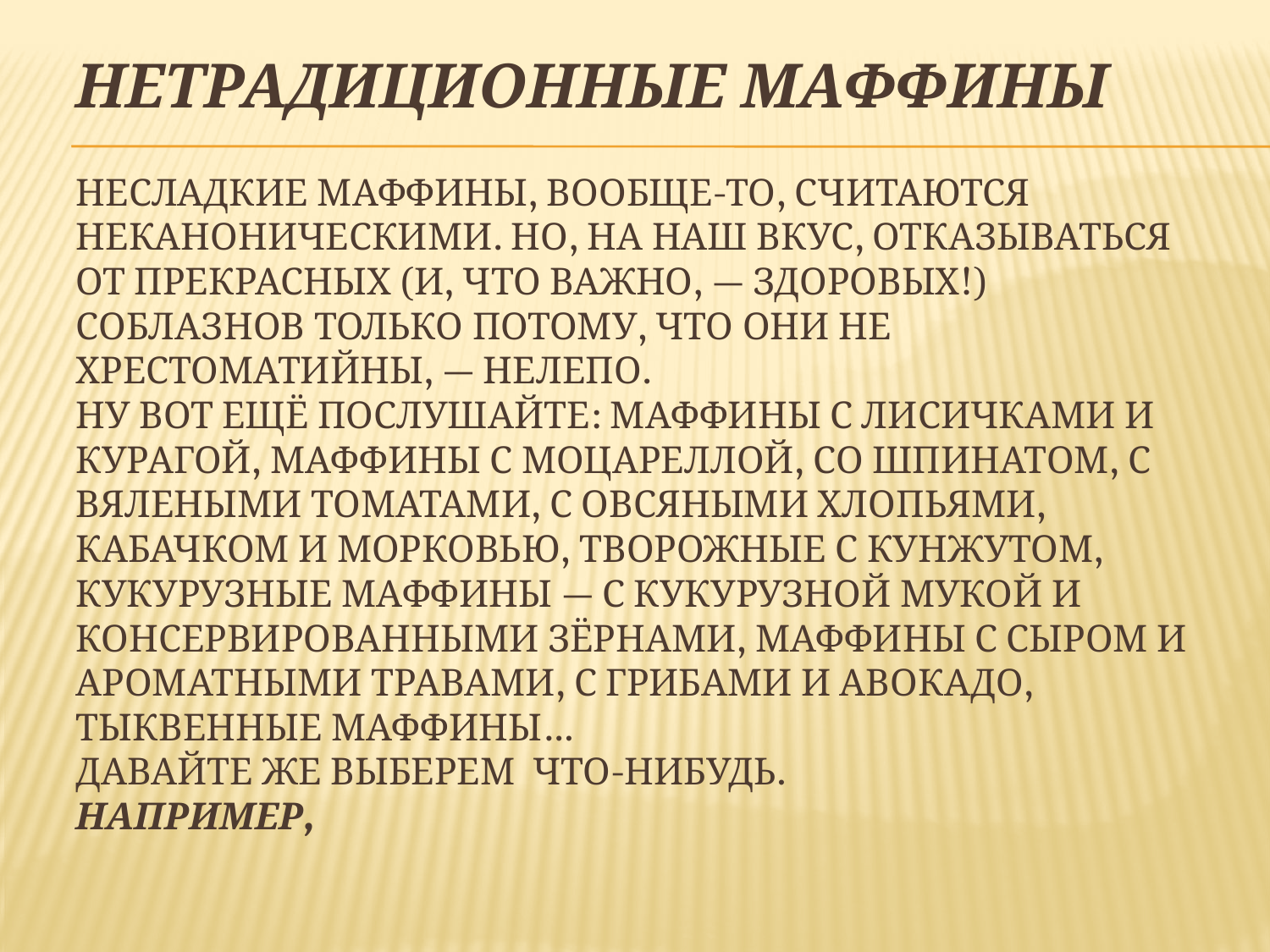

# Нетрадиционные маффины Несладкие маффины, вообще-то, считаются неканоническими. Но, на наш вкус, отказываться от прекрасных (и, что важно, — здоровых!) соблазнов только потому, что они не хрестоматийны, — нелепо. Ну вот ещё послушайте: маффины с лисичками и курагой, маффины с моцареллой, со шпинатом, с вялеными томатами, с овсяными хлопьями, кабачком и морковью, творожные с кунжутом, кукурузные маффины — с кукурузной мукой и консервированными зёрнами, маффины с сыром и ароматными травами, с грибами и авокадо, тыквенные маффины… Давайте же выберем  что-нибудь. Например,